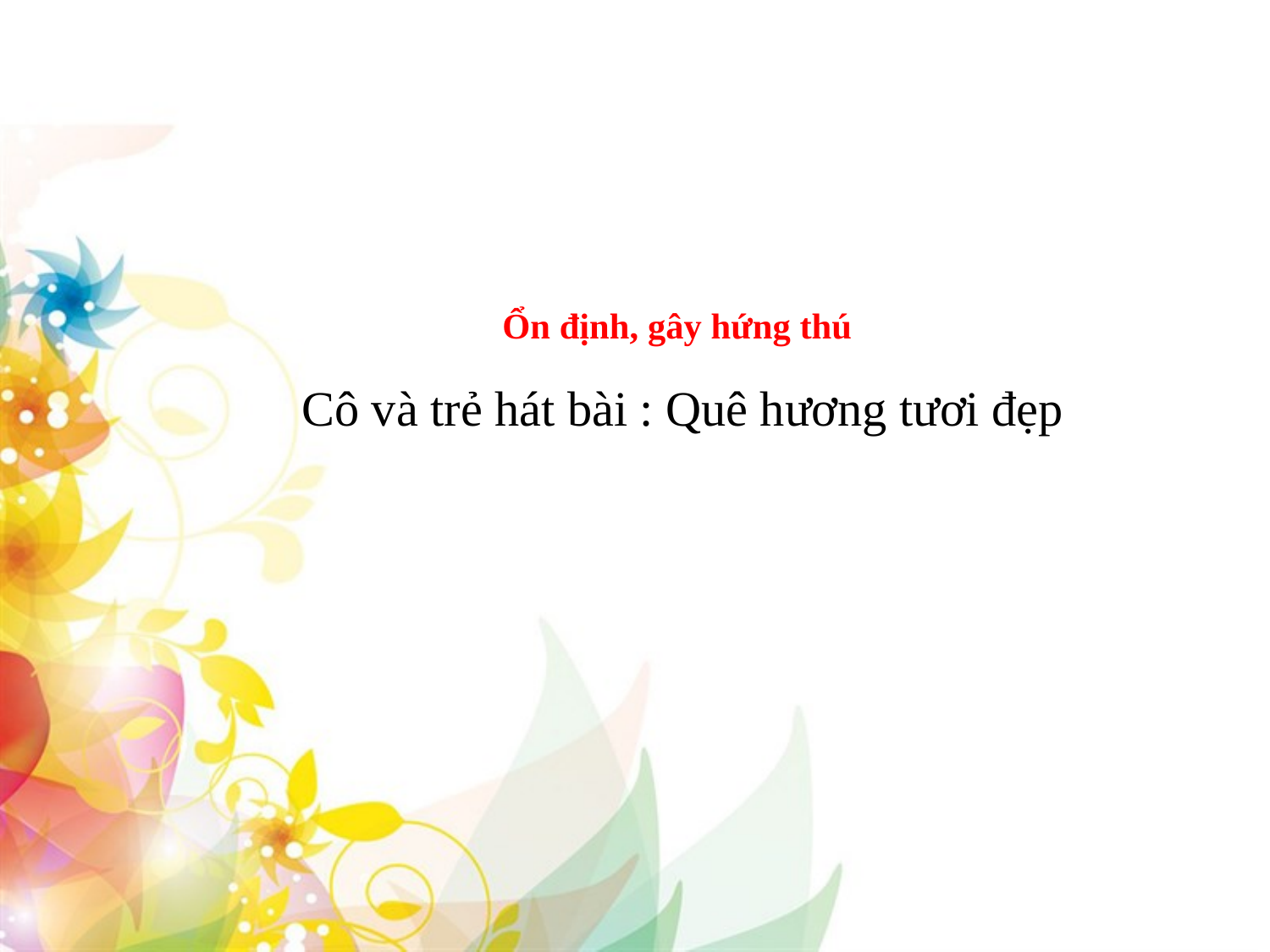

# Ổn định, gây hứng thú
Cô và trẻ hát bài : Quê hương tươi đẹp